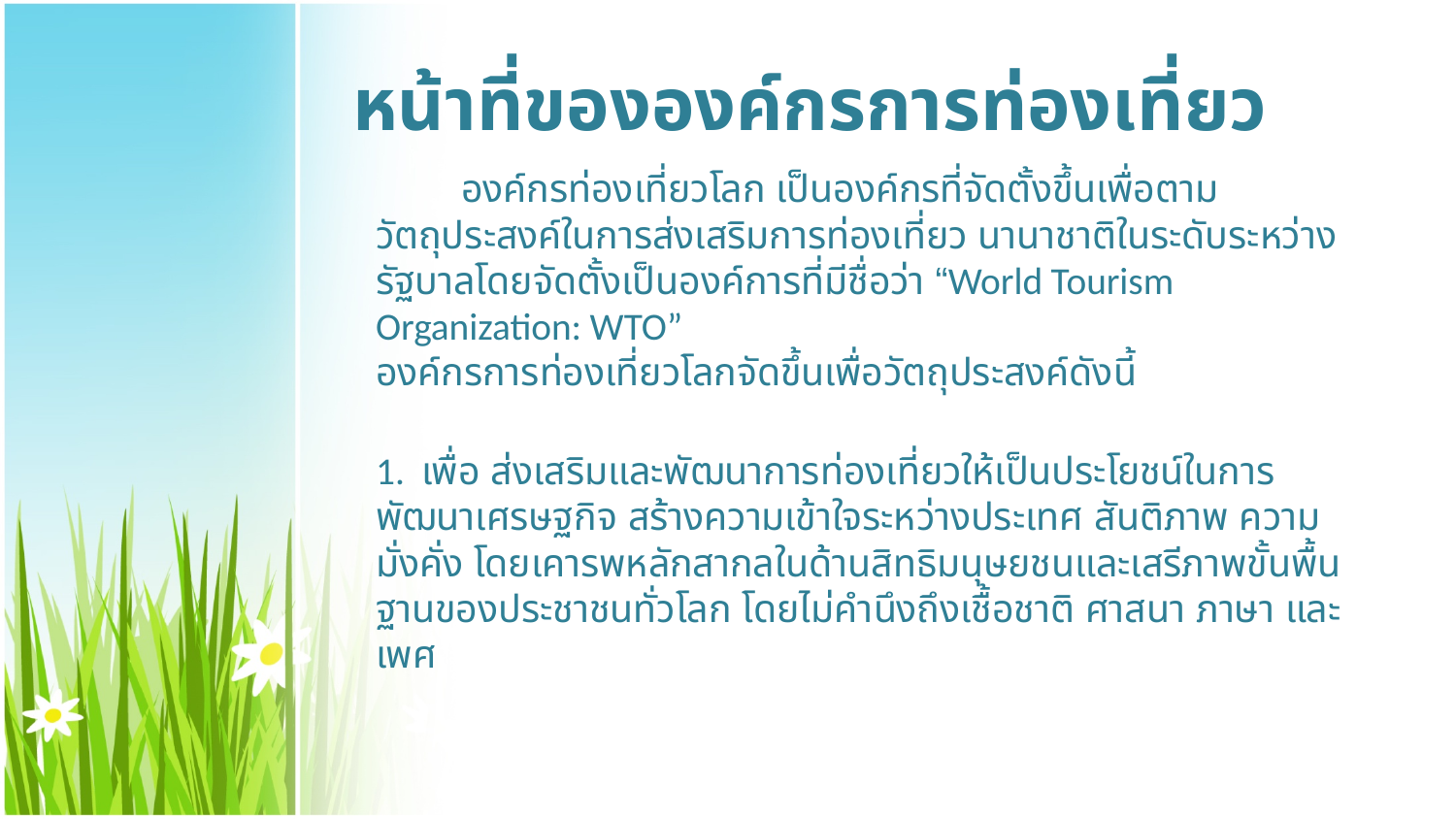

# หน้าที่ขององค์กรการท่องเที่ยว
 	องค์กรท่องเที่ยวโลก เป็นองค์กรที่จัดตั้งขึ้นเพื่อตามวัตถุประสงค์ในการส่งเสริมการท่องเที่ยว นานาชาติในระดับระหว่างรัฐบาลโดยจัดตั้งเป็นองค์การที่มีชื่อว่า “World Tourism Organization: WTO”
องค์กรการท่องเที่ยวโลกจัดขึ้นเพื่อวัตถุประสงค์ดังนี้
1.  เพื่อ ส่งเสริมและพัฒนาการท่องเที่ยวให้เป็นประโยชน์ในการพัฒนาเศรษฐกิจ สร้างความเข้าใจระหว่างประเทศ สันติภาพ ความมั่งคั่ง โดยเคารพหลักสากลในด้านสิทธิมนุษยชนและเสรีภาพขั้นพื้นฐานของประชาชนทั่วโลก โดยไม่คำนึงถึงเชื้อชาติ ศาสนา ภาษา และเพศ